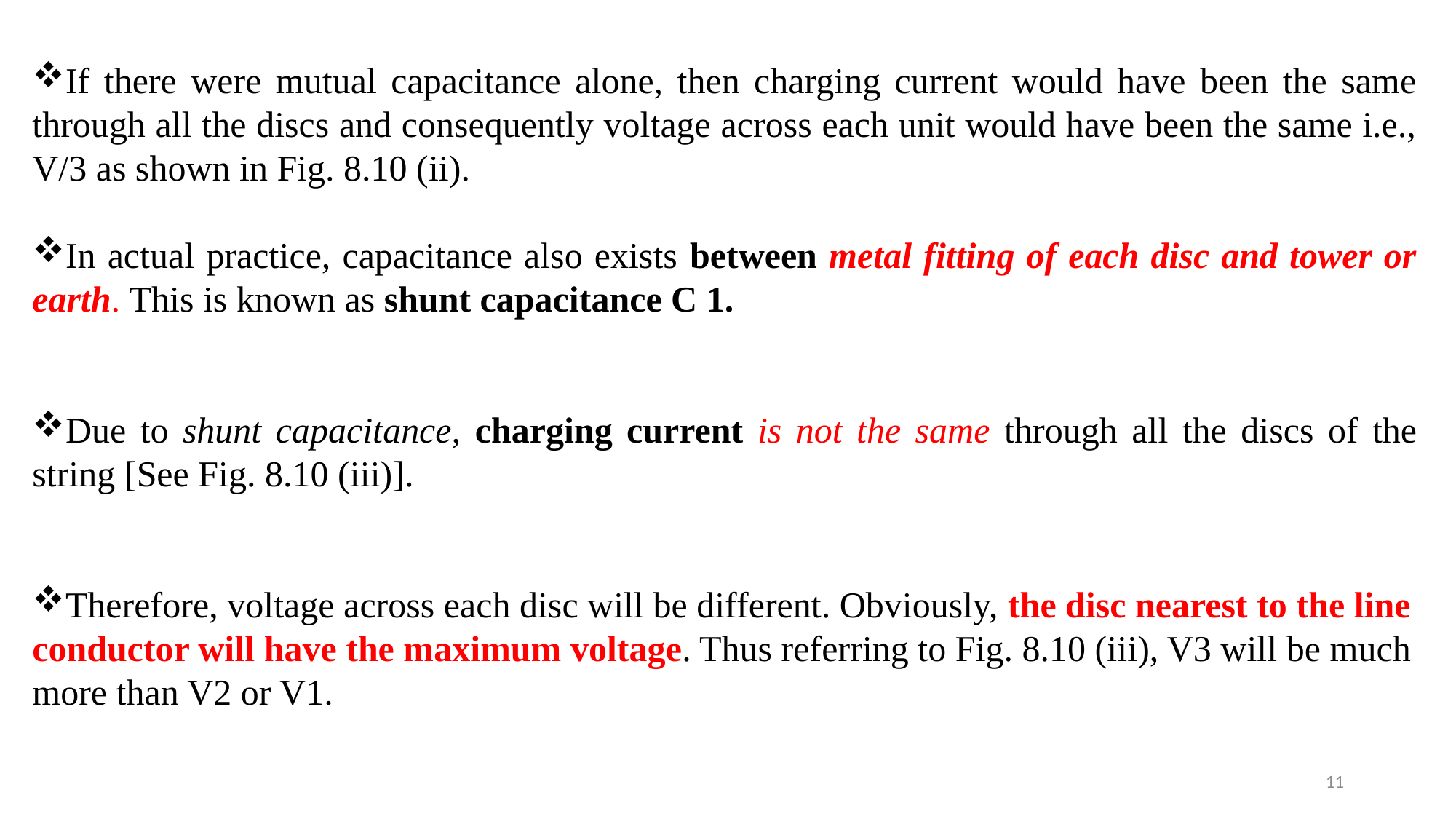

If there were mutual capacitance alone, then charging current would have been the same through all the discs and consequently voltage across each unit would have been the same i.e., V/3 as shown in Fig. 8.10 (ii).

In actual practice, capacitance also exists between metal fitting of each disc and tower or earth. This is known as shunt capacitance C 1.

Due to shunt capacitance, charging current is not the same through all the discs of the string [See Fig. 8.10 (iii)].

Therefore, voltage across each disc will be different. Obviously, the disc nearest to the line conductor will have the maximum voltage. Thus referring to Fig. 8.10 (iii), V3 will be much more than V2 or V1.
11